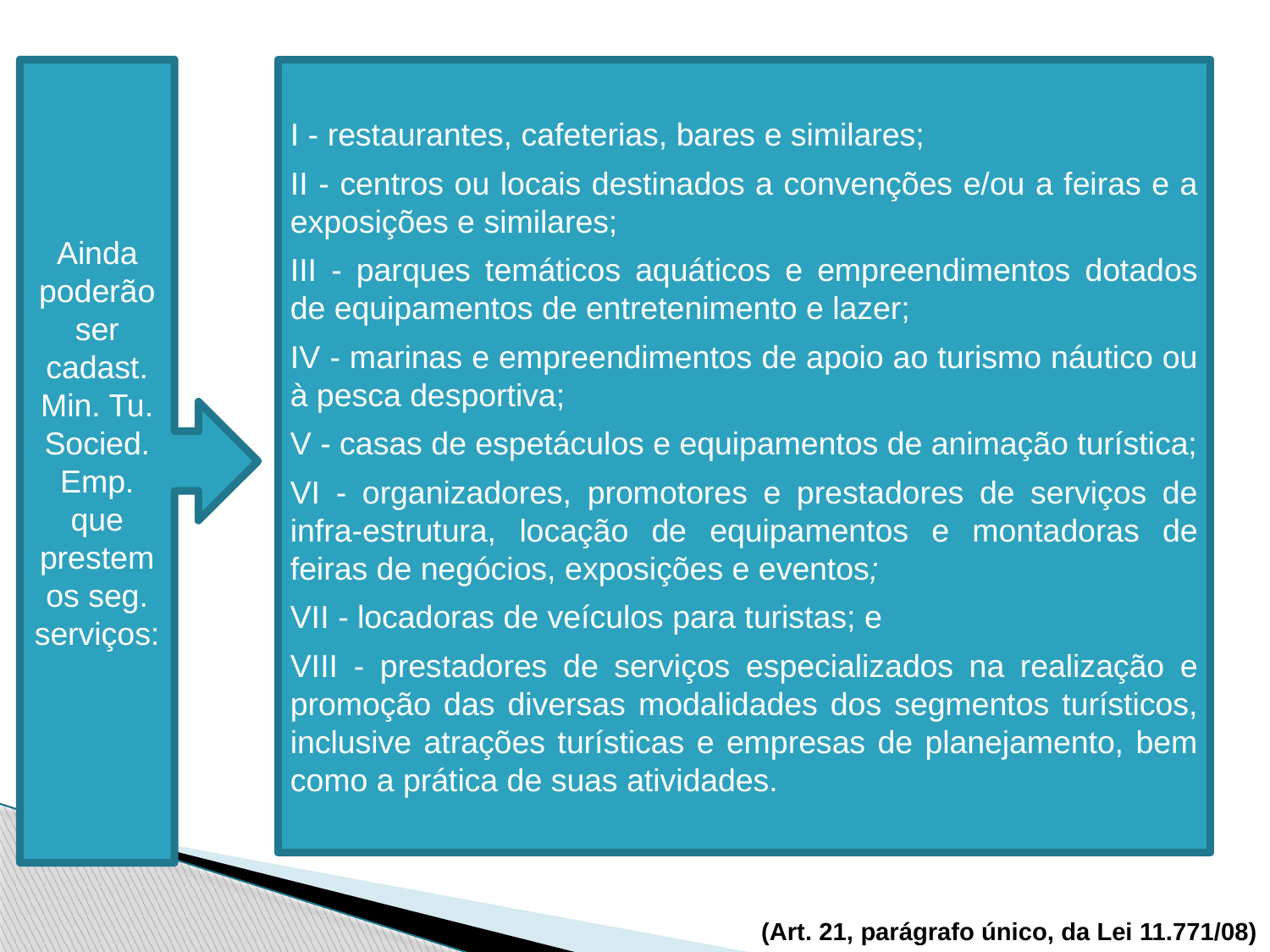

Ainda poderão ser cadast. Min. Tu. Socied. Emp. que prestem os seg. serviços:

I - restaurantes, cafeterias, bares e similares;
II - centros ou locais destinados a convenções e/ou a feiras e a exposições e similares;
III - parques temáticos aquáticos e empreendimentos dotados de equipamentos de entretenimento e lazer;
IV - marinas e empreendimentos de apoio ao turismo náutico ou à pesca desportiva;
V - casas de espetáculos e equipamentos de animação turística;
VI - organizadores, promotores e prestadores de serviços de infra-estrutura, locação de equipamentos e montadoras de feiras de negócios, exposições e eventos;
VII - locadoras de veículos para turistas; e
VIII - prestadores de serviços especializados na realização e promoção das diversas modalidades dos segmentos turísticos, inclusive atrações turísticas e empresas de planejamento, bem como a prática de suas atividades.
(Art. 21, parágrafo único, da Lei 11.771/08)